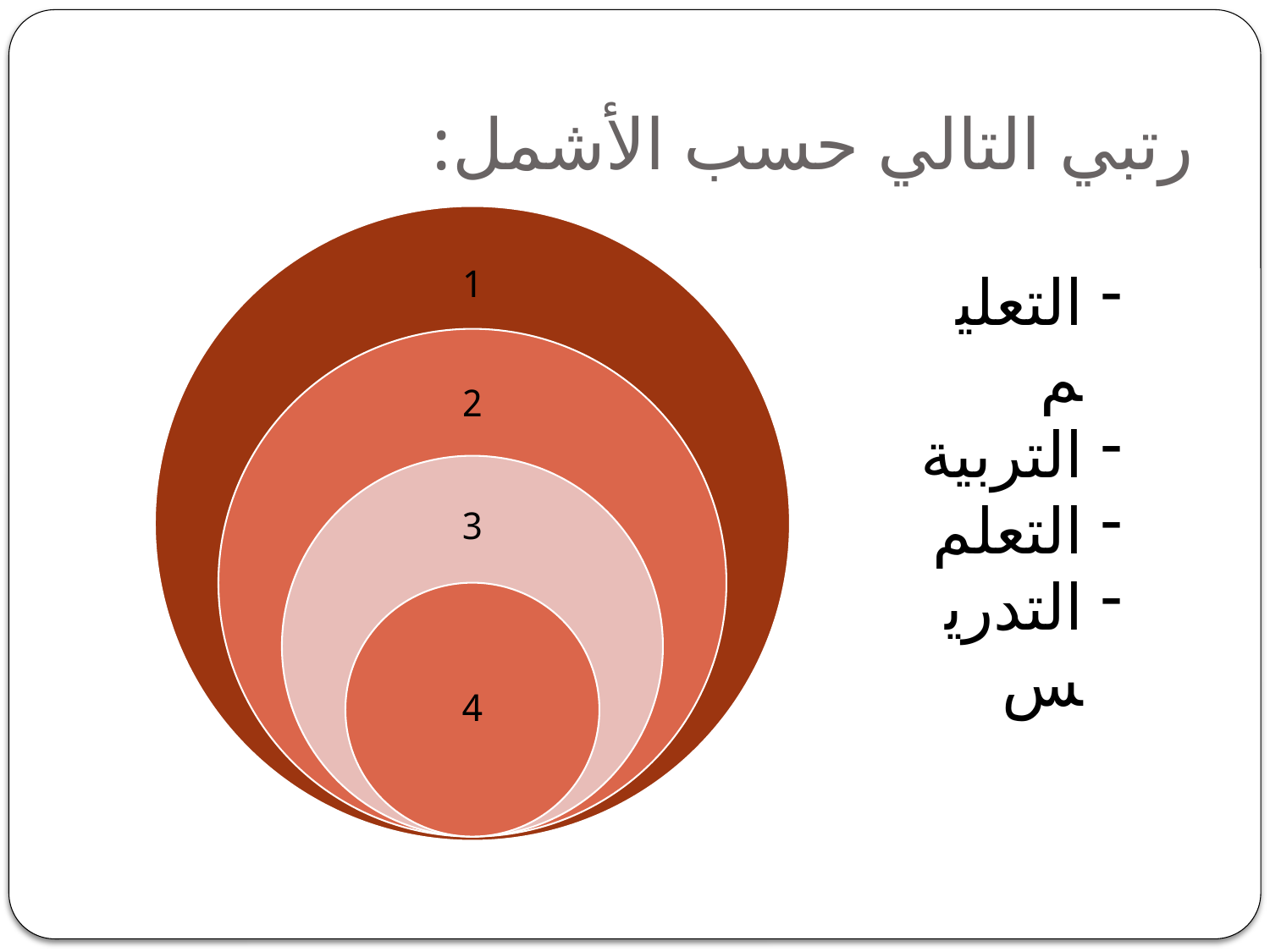

# رتبي التالي حسب الأشمل:
1
2
3
4
التعليم
التربية
التعلم
التدريس